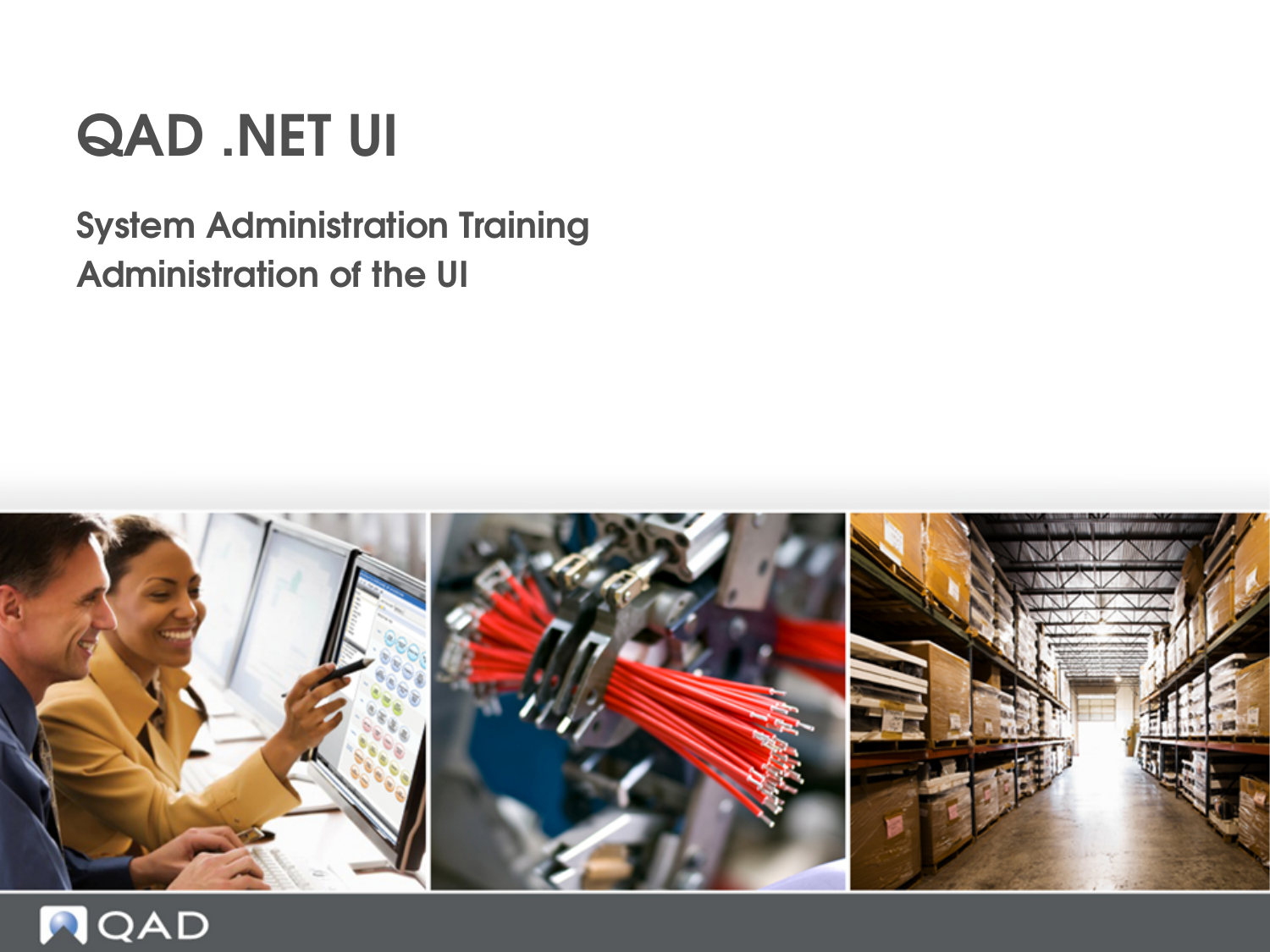

# QAD .NET UI
System Administration Training
Administration of the UI